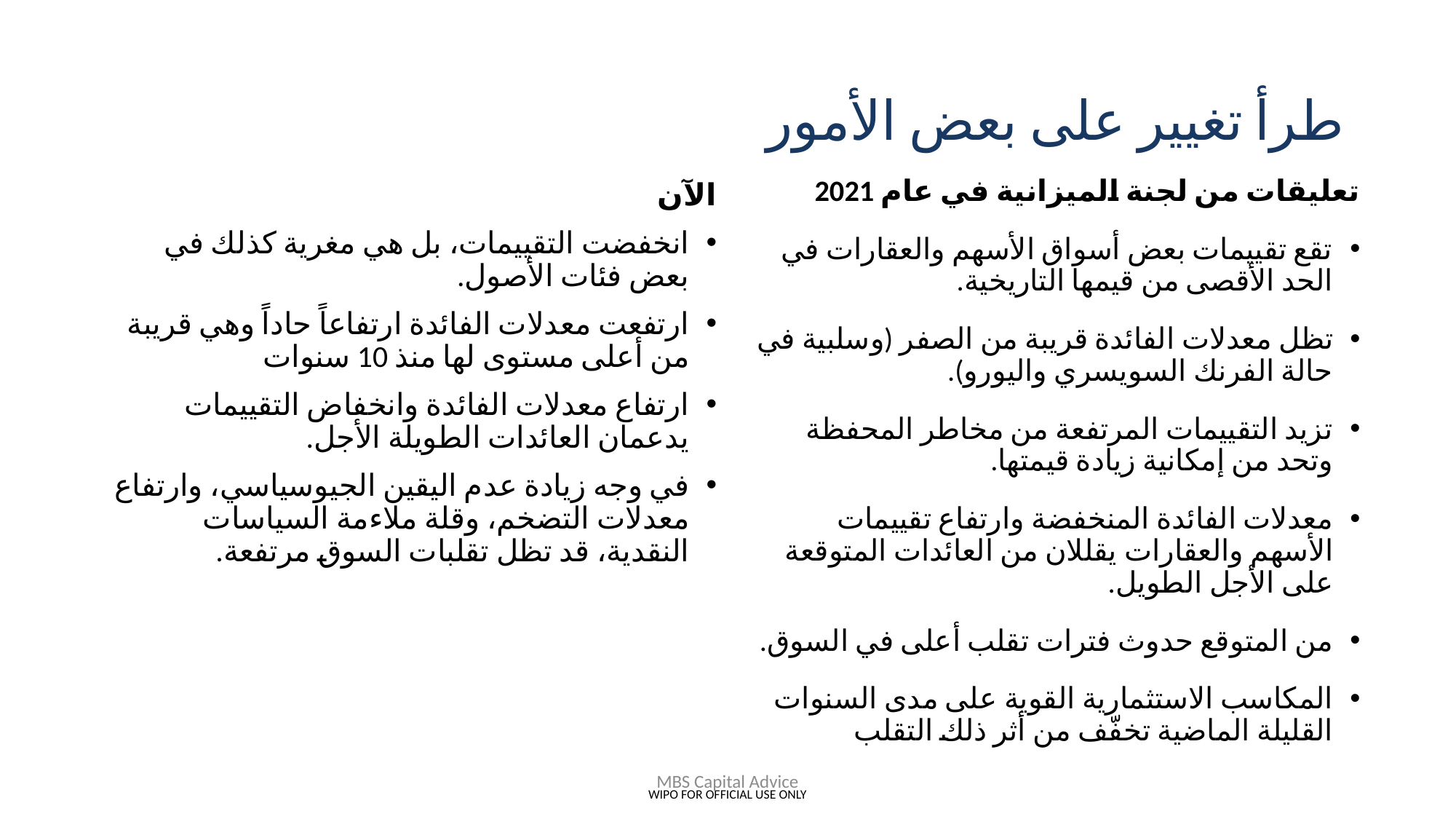

# طرأ تغيير على بعض الأمور
تعليقات من لجنة الميزانية في عام 2021
تقع تقييمات بعض أسواق الأسهم والعقارات في الحد الأقصى من قيمها التاريخية.
تظل معدلات الفائدة قريبة من الصفر (وسلبية في حالة الفرنك السويسري واليورو).
تزيد التقييمات المرتفعة من مخاطر المحفظة وتحد من إمكانية زيادة قيمتها.
معدلات الفائدة المنخفضة وارتفاع تقييمات الأسهم والعقارات يقللان من العائدات المتوقعة على الأجل الطويل.
من المتوقع حدوث فترات تقلب أعلى في السوق.
المكاسب الاستثمارية القوية على مدى السنوات القليلة الماضية تخفّف من أثر ذلك التقلب
الآن
انخفضت التقييمات، بل هي مغرية كذلك في بعض فئات الأصول.
ارتفعت معدلات الفائدة ارتفاعاً حاداً وهي قريبة من أعلى مستوى لها منذ 10 سنوات
ارتفاع معدلات الفائدة وانخفاض التقييمات يدعمان العائدات الطويلة الأجل.
في وجه زيادة عدم اليقين الجيوسياسي، وارتفاع معدلات التضخم، وقلة ملاءمة السياسات النقدية، قد تظل تقلبات السوق مرتفعة.
MBS Capital Advice